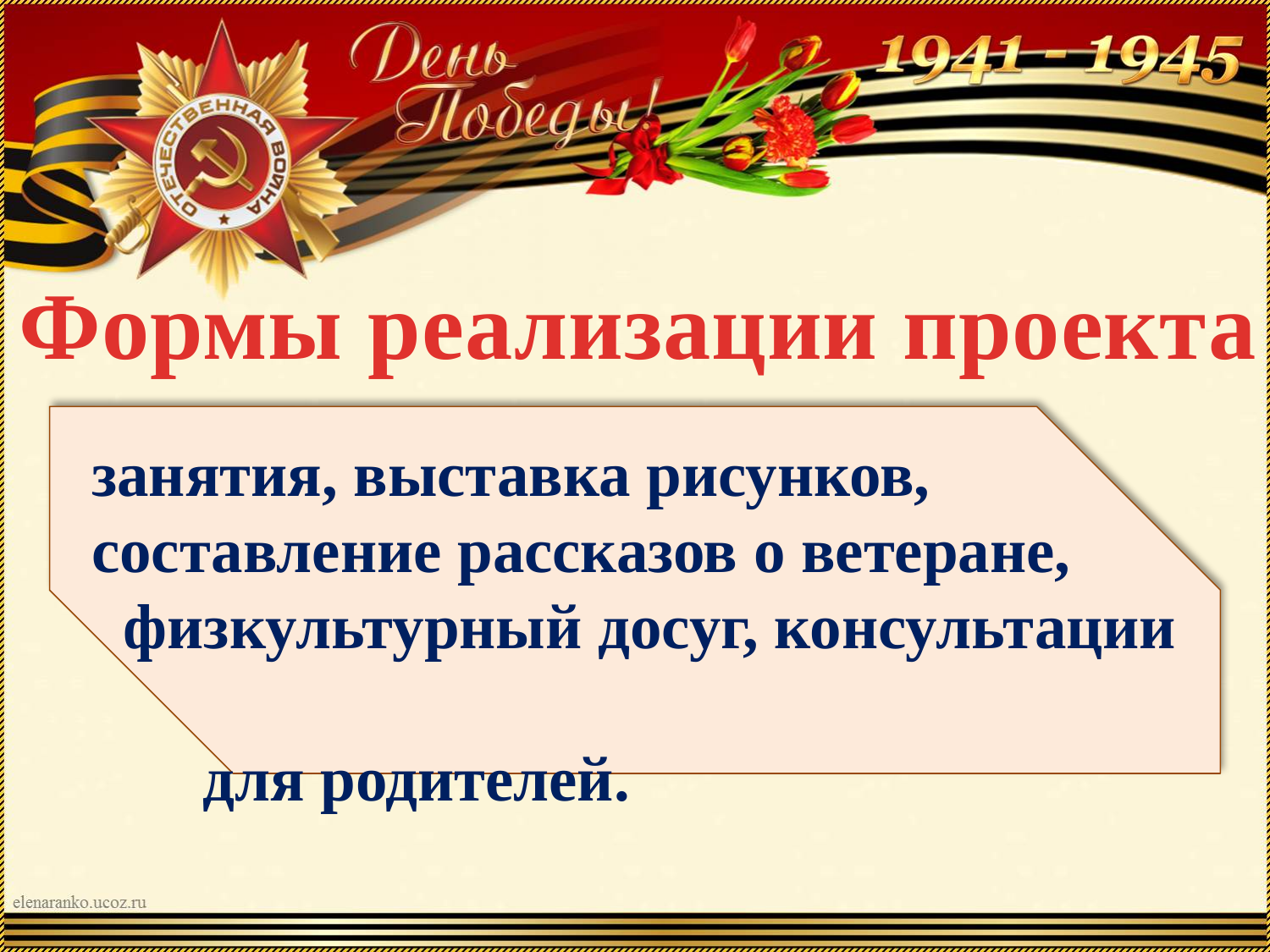

Формы реализации проекта

занятия, выставка рисунков, составление рассказов о ветеране,
  физкультурный досуг, консультации
       для родителей.